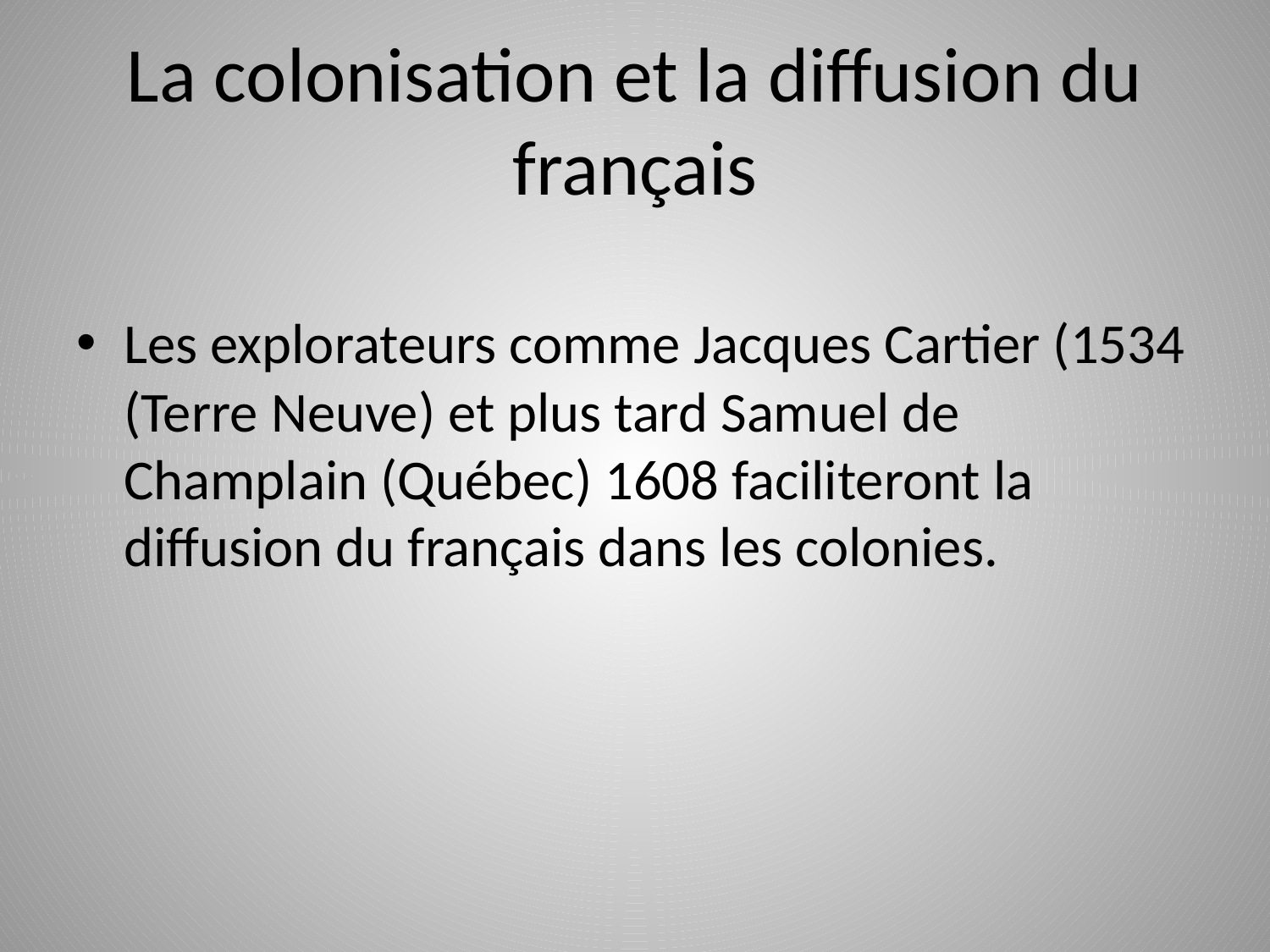

# La colonisation et la diffusion du français

Les explorateurs comme Jacques Cartier (1534 (Terre Neuve) et plus tard Samuel de Champlain (Québec) 1608 faciliteront la diffusion du français dans les colonies.